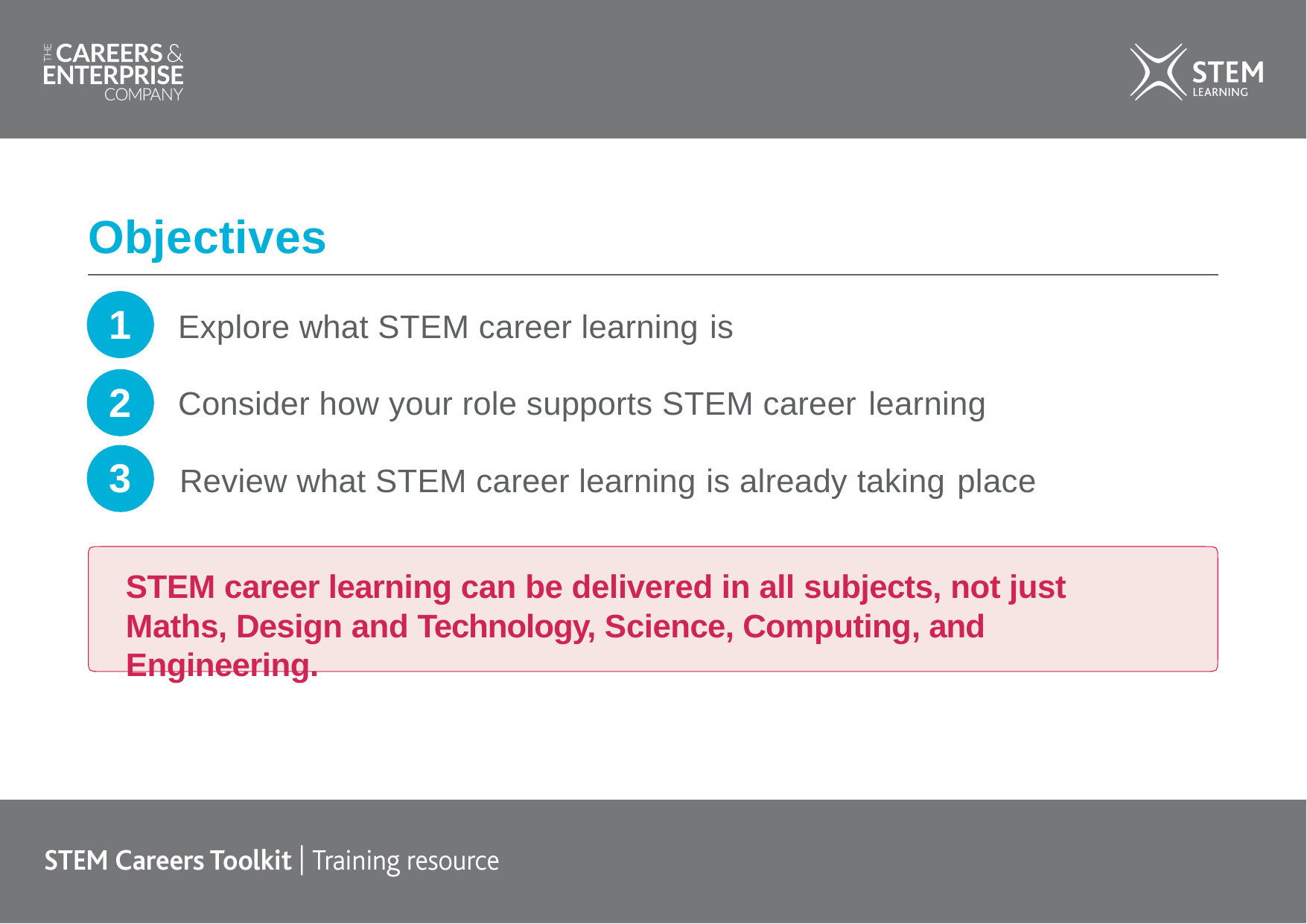

# Objectives

1
2
3	Review what STEM career learning is already taking place
Explore what STEM career learning is

Consider how your role supports STEM career learning

STEM career learning can be delivered in all subjects, not just Maths, Design and Technology, Science, Computing, and Engineering.